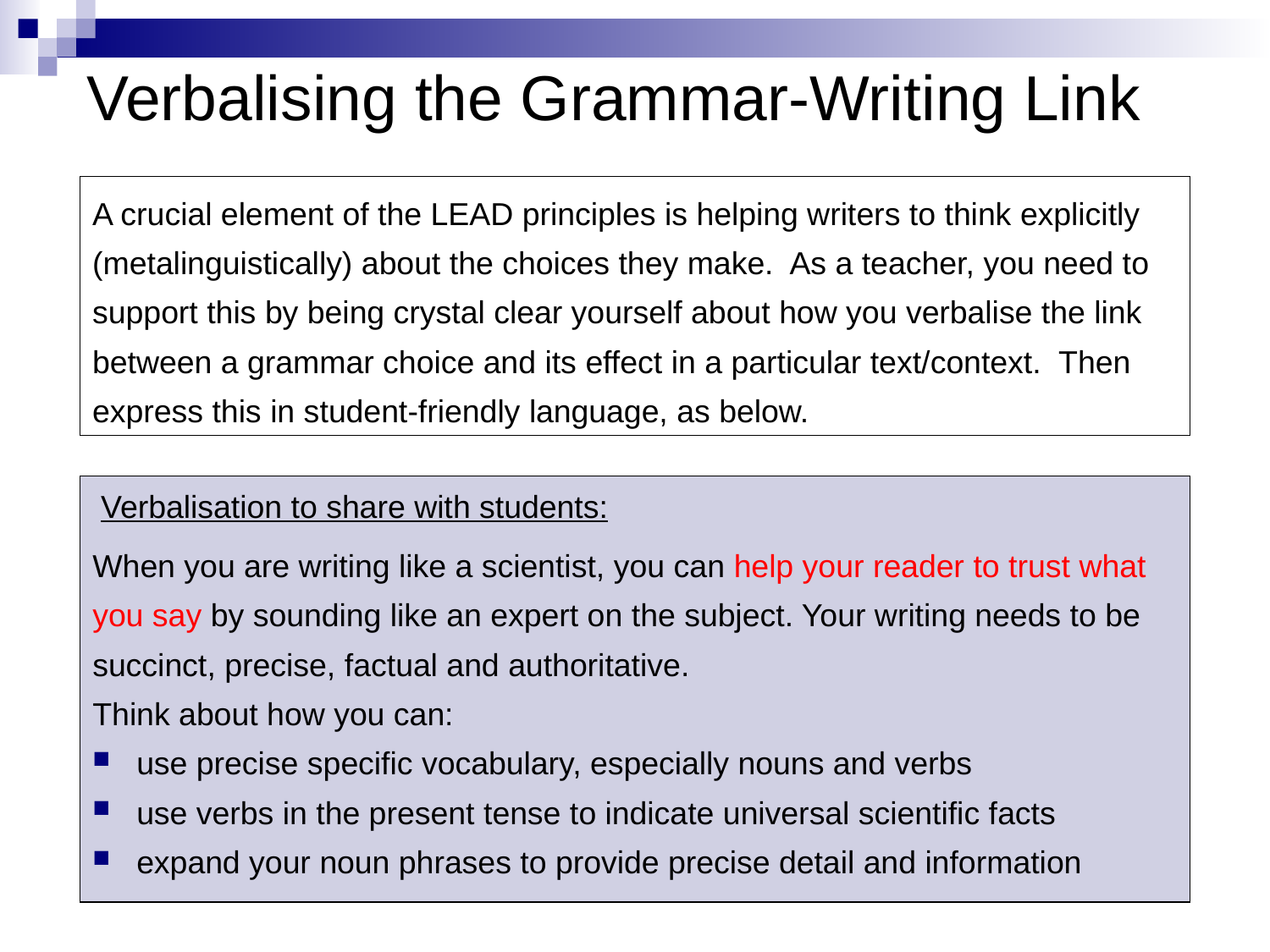

# Verbalising the Grammar-Writing Link
A crucial element of the LEAD principles is helping writers to think explicitly (metalinguistically) about the choices they make.  As a teacher, you need to support this by being crystal clear yourself about how you verbalise the link between a grammar choice and its effect in a particular text/context.  Then express this in student-friendly language, as below.
Verbalisation to share with students:
When you are writing like a scientist, you can help your reader to trust what you say by sounding like an expert on the subject. Your writing needs to be succinct, precise, factual and authoritative.
Think about how you can:
use precise specific vocabulary, especially nouns and verbs
use verbs in the present tense to indicate universal scientific facts
expand your noun phrases to provide precise detail and information